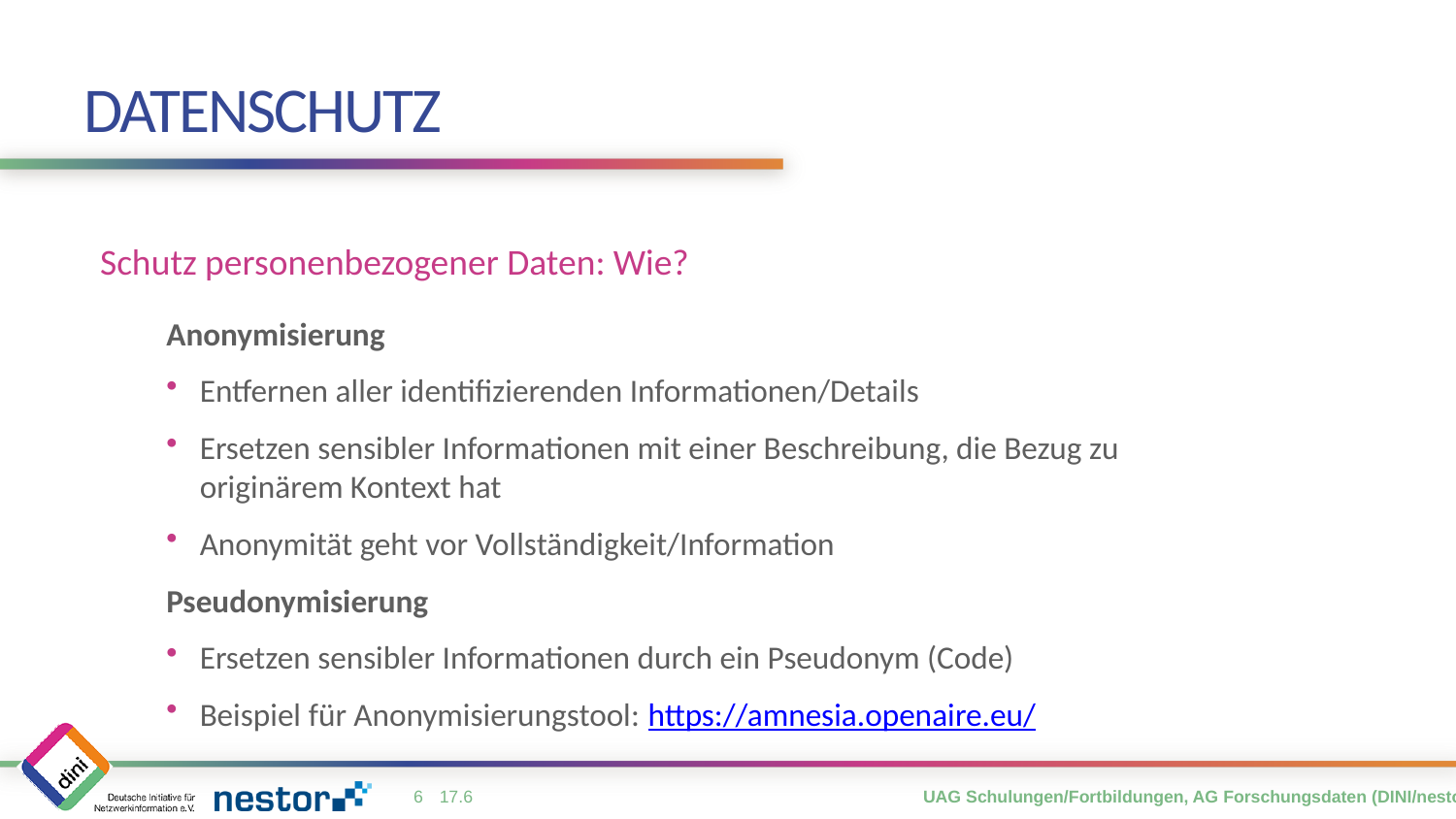

# Datenschutz
Schutz personenbezogener Daten: Wie?
Anonymisierung
Entfernen aller identifizierenden Informationen/Details
Ersetzen sensibler Informationen mit einer Beschreibung, die Bezug zu
originärem Kontext hat
Anonymität geht vor Vollständigkeit/Information
Pseudonymisierung
Ersetzen sensibler Informationen durch ein Pseudonym (Code)
Beispiel für Anonymisierungstool: https://amnesia.openaire.eu/
6
17.6